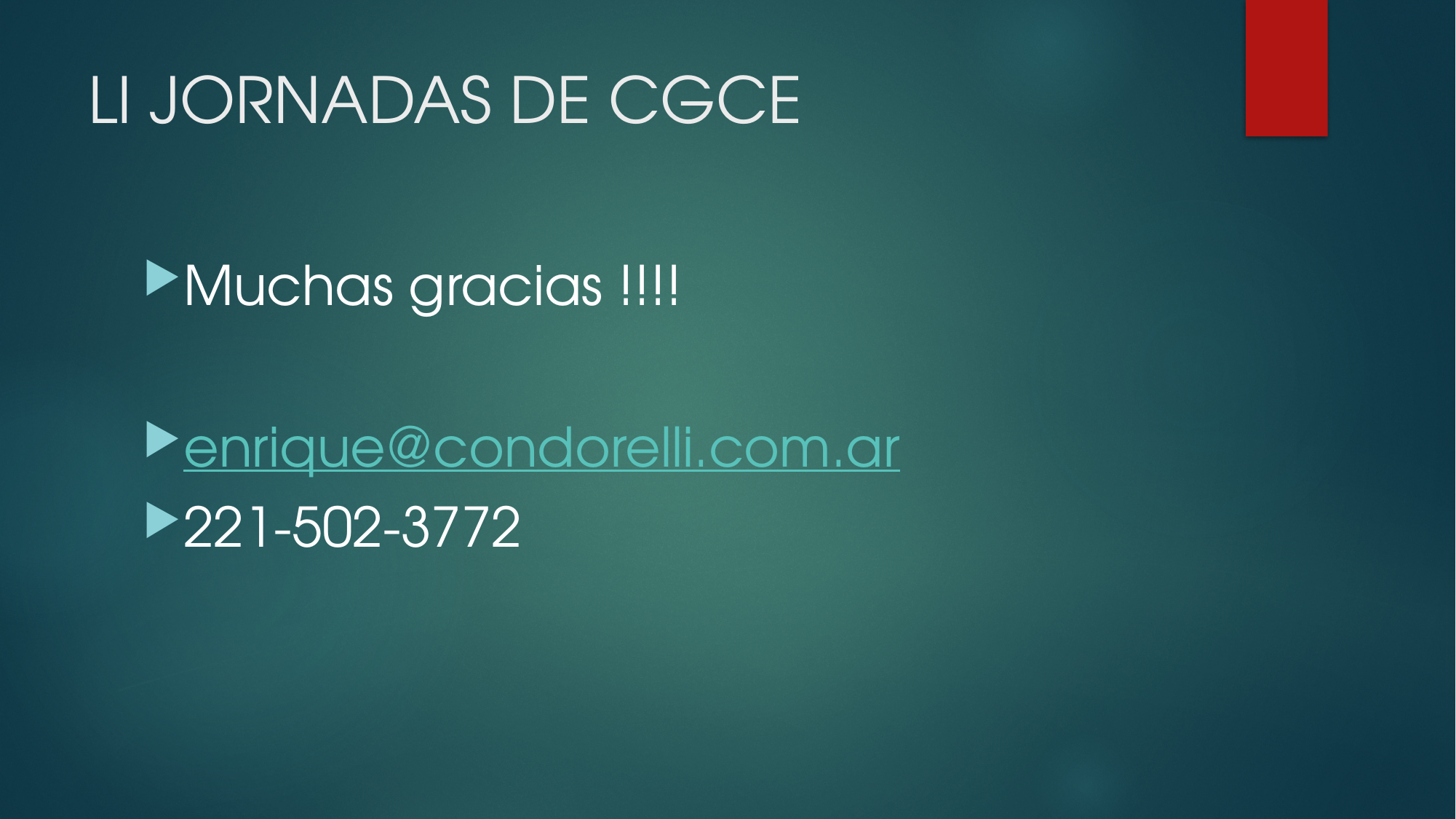

# LI JORNADAS DE CGCE
Muchas gracias !!!!

enrique@condorelli.com.ar
221-502-3772